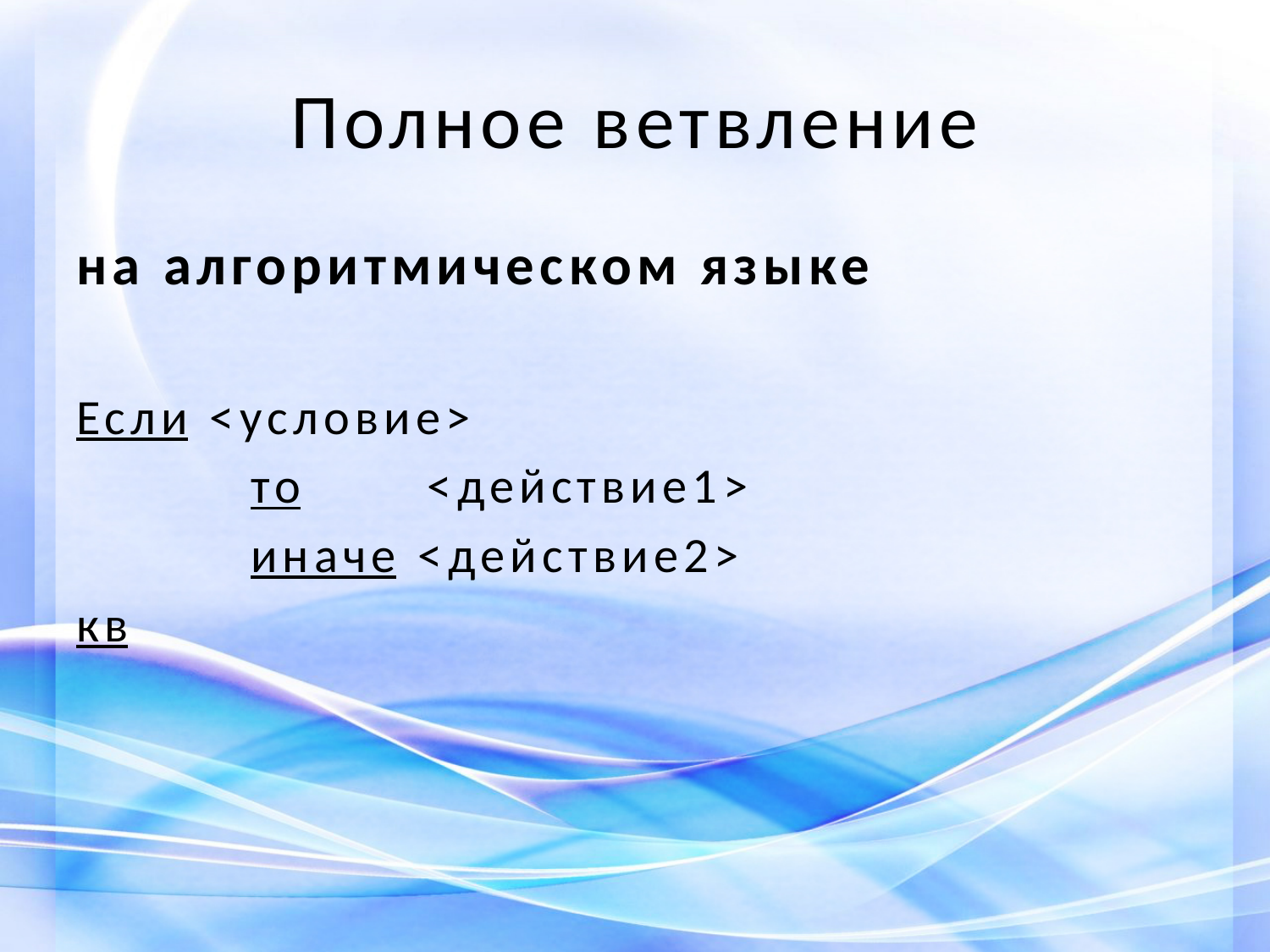

# Полное ветвление
на алгоритмическом языке

Если <условие>
		то 	   <действие1>
		иначе <действие2>
кв